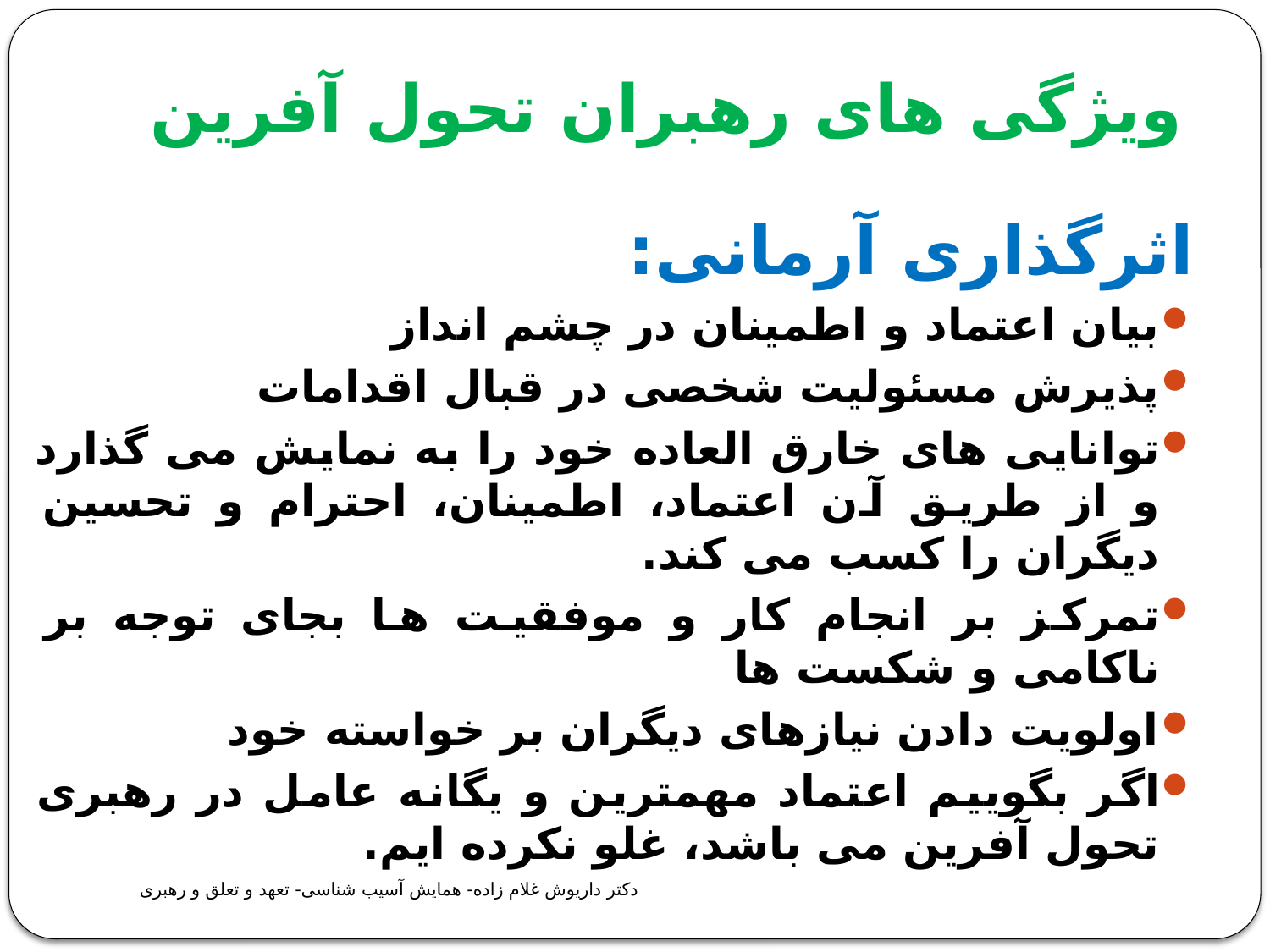

# ویژگی های رهبران تحول آفرین
اثرگذاری آرمانی:
بیان اعتماد و اطمینان در چشم انداز
پذیرش مسئولیت شخصی در قبال اقدامات
توانایی های خارق العاده خود را به نمایش می گذارد و از طریق آن اعتماد، اطمینان، احترام و تحسین دیگران را کسب می کند.
تمرکز بر انجام کار و موفقیت ها بجای توجه بر ناکامی و شکست ها
اولویت دادن نیازهای دیگران بر خواسته خود
اگر بگوییم اعتماد مهمترین و یگانه عامل در رهبری تحول آفرین می باشد، غلو نکرده ایم.
دکتر داریوش غلام زاده- همایش آسیب شناسی- تعهد و تعلق و رهبری